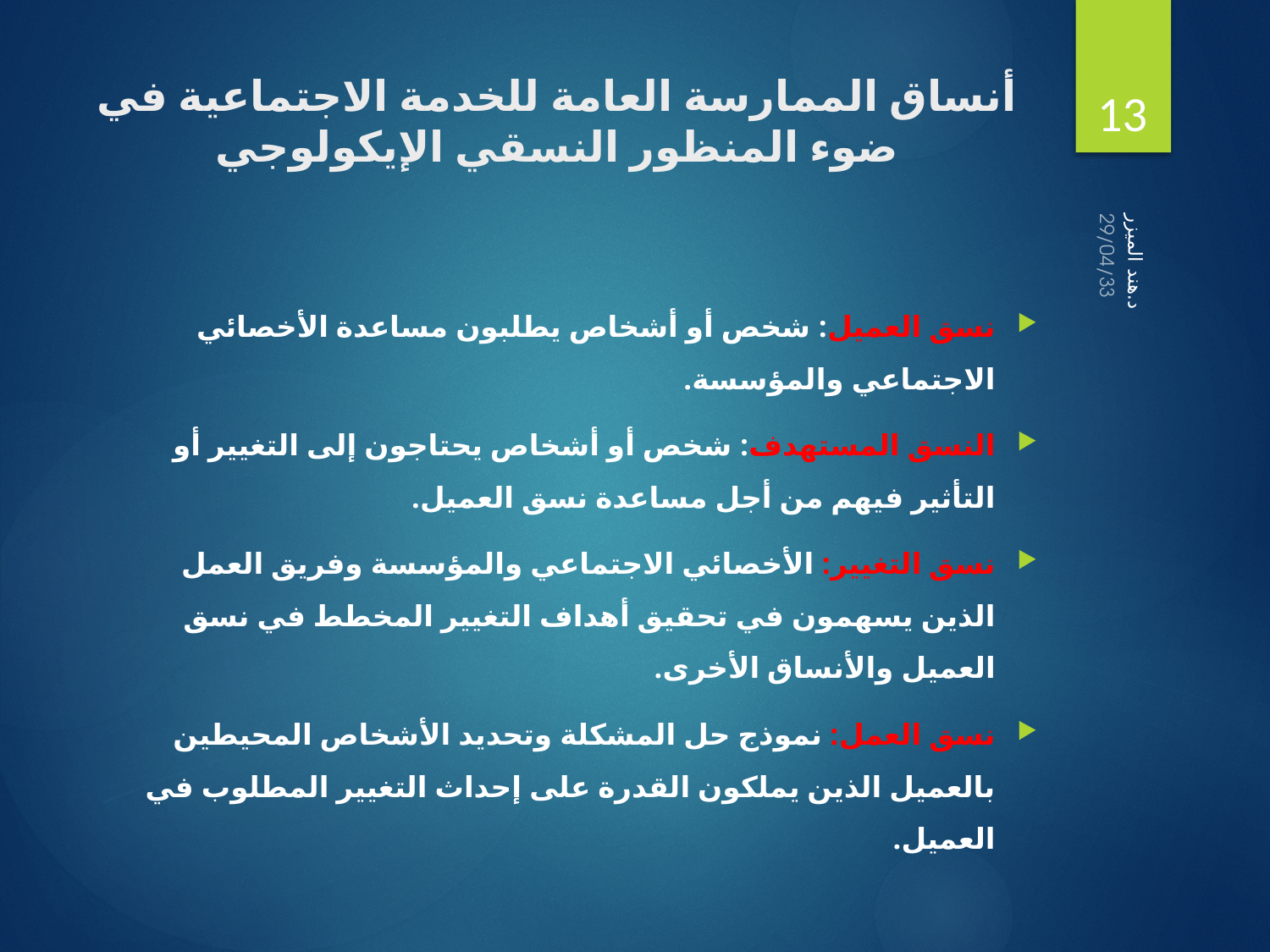

13
# أنساق الممارسة العامة للخدمة الاجتماعية في ضوء المنظور النسقي الإيكولوجي
29/04/33
نسق العميل: شخص أو أشخاص يطلبون مساعدة الأخصائي الاجتماعي والمؤسسة.
النسق المستهدف: شخص أو أشخاص يحتاجون إلى التغيير أو التأثير فيهم من أجل مساعدة نسق العميل.
نسق التغيير: الأخصائي الاجتماعي والمؤسسة وفريق العمل الذين يسهمون في تحقيق أهداف التغيير المخطط في نسق العميل والأنساق الأخرى.
نسق العمل: نموذج حل المشكلة وتحديد الأشخاص المحيطين بالعميل الذين يملكون القدرة على إحداث التغيير المطلوب في العميل.
د.هند الميزر